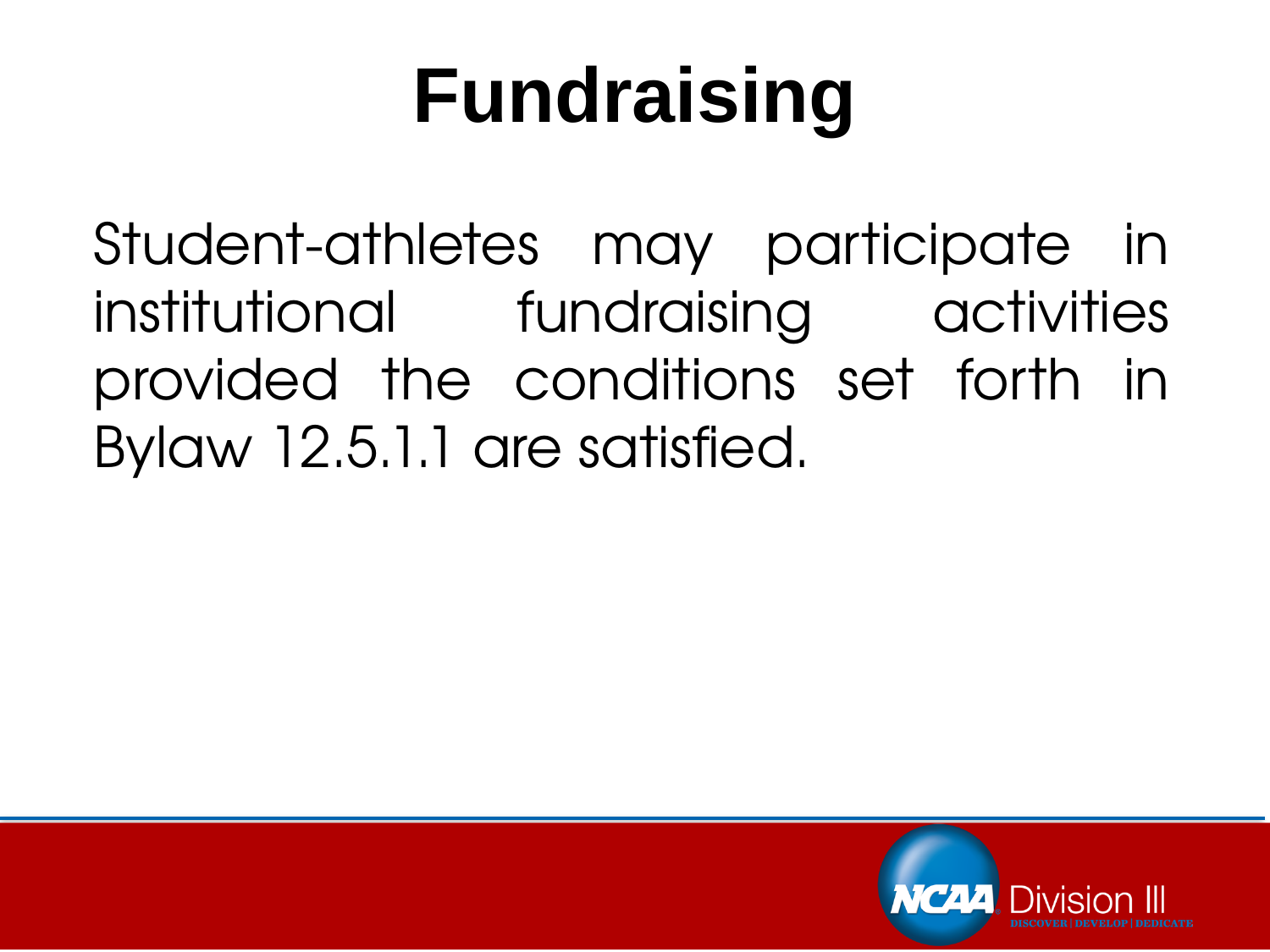

# Fundraising
Student-athletes may participate in institutional fundraising activities provided the conditions set forth in Bylaw 12.5.1.1 are satisfied.